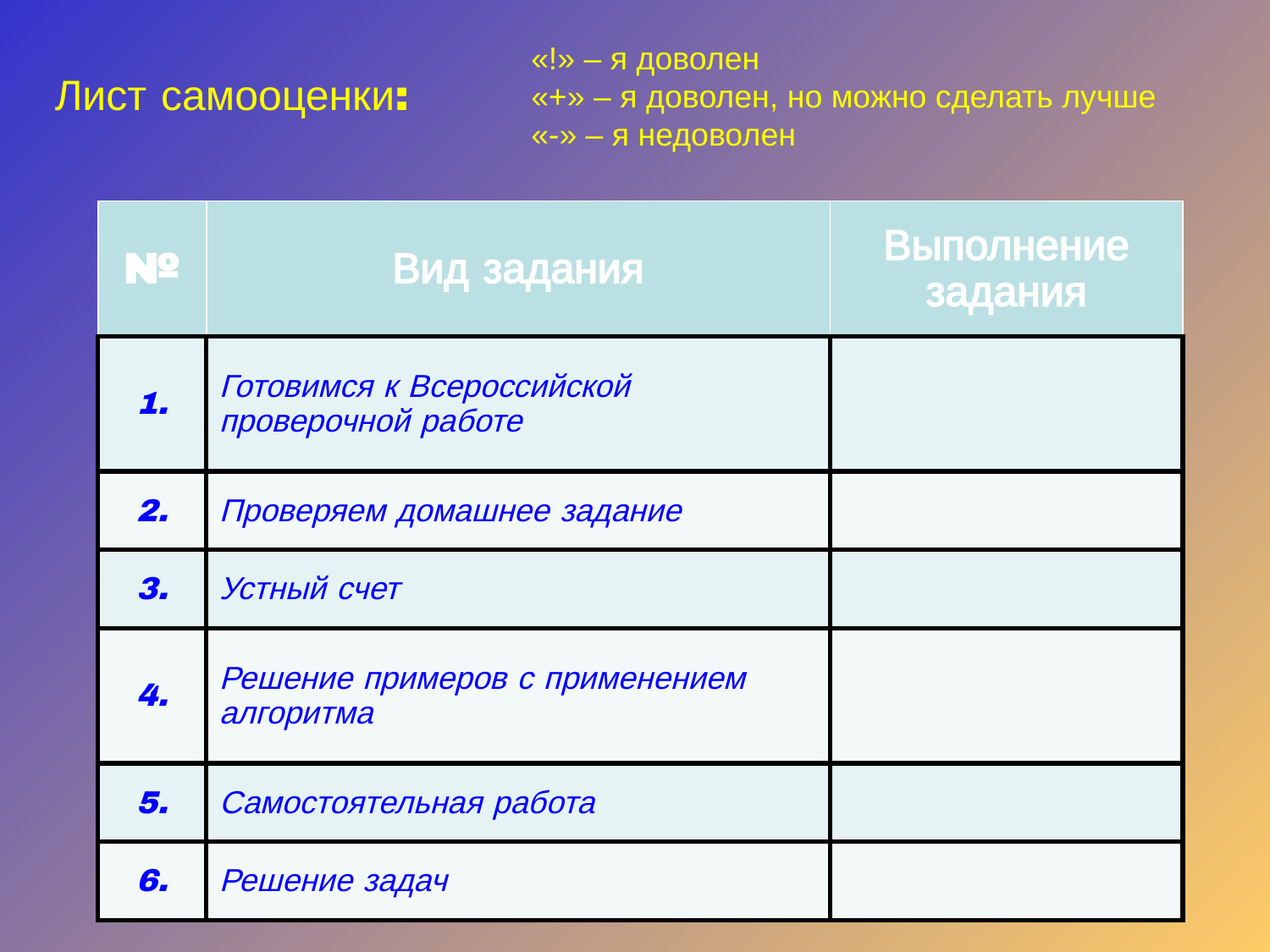

«!» – я доволен
«+» – я доволен, но можно сделать лучше
«-» – я недоволен
Лист самооценки:
| № | Вид задания | Выполнение задания |
| --- | --- | --- |
| 1. | Готовимся к Всероссийской проверочной работе |  |
| 2. | Проверяем домашнее задание |  |
| 3. | Устный счет |  |
| 4. | Решение примеров с применением алгоритма |  |
| 5. | Самостоятельная работа |  |
| 6. | Решение задач |  |